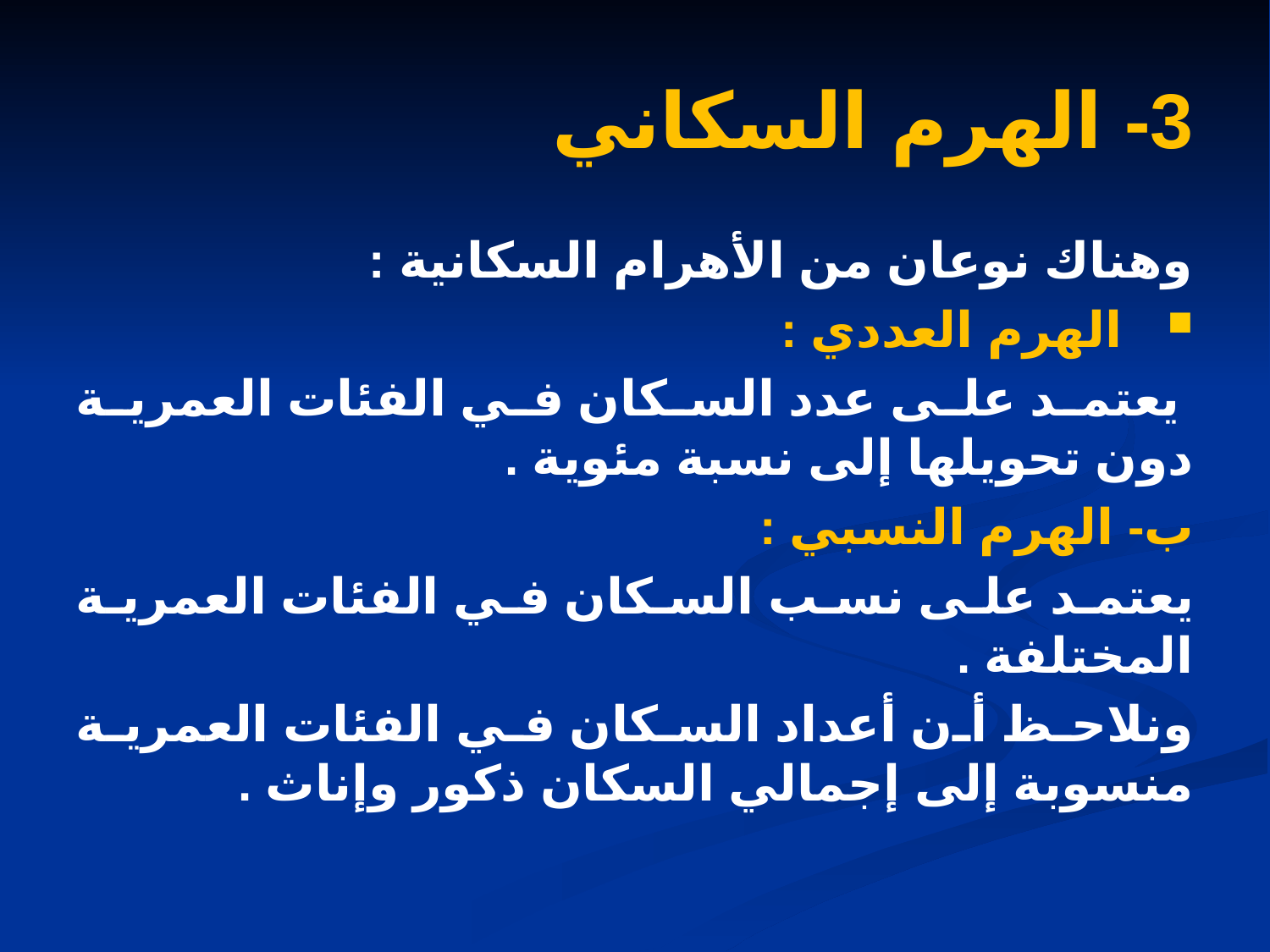

# 3- الهرم السكاني
وهناك نوعان من الأهرام السكانية :
الهرم العددي :
 يعتمد على عدد السكان في الفئات العمرية دون تحويلها إلى نسبة مئوية .
ب- الهرم النسبي :
يعتمد على نسب السكان في الفئات العمرية المختلفة .
ونلاحظ أن أعداد السكان في الفئات العمرية منسوبة إلى إجمالي السكان ذكور وإناث .